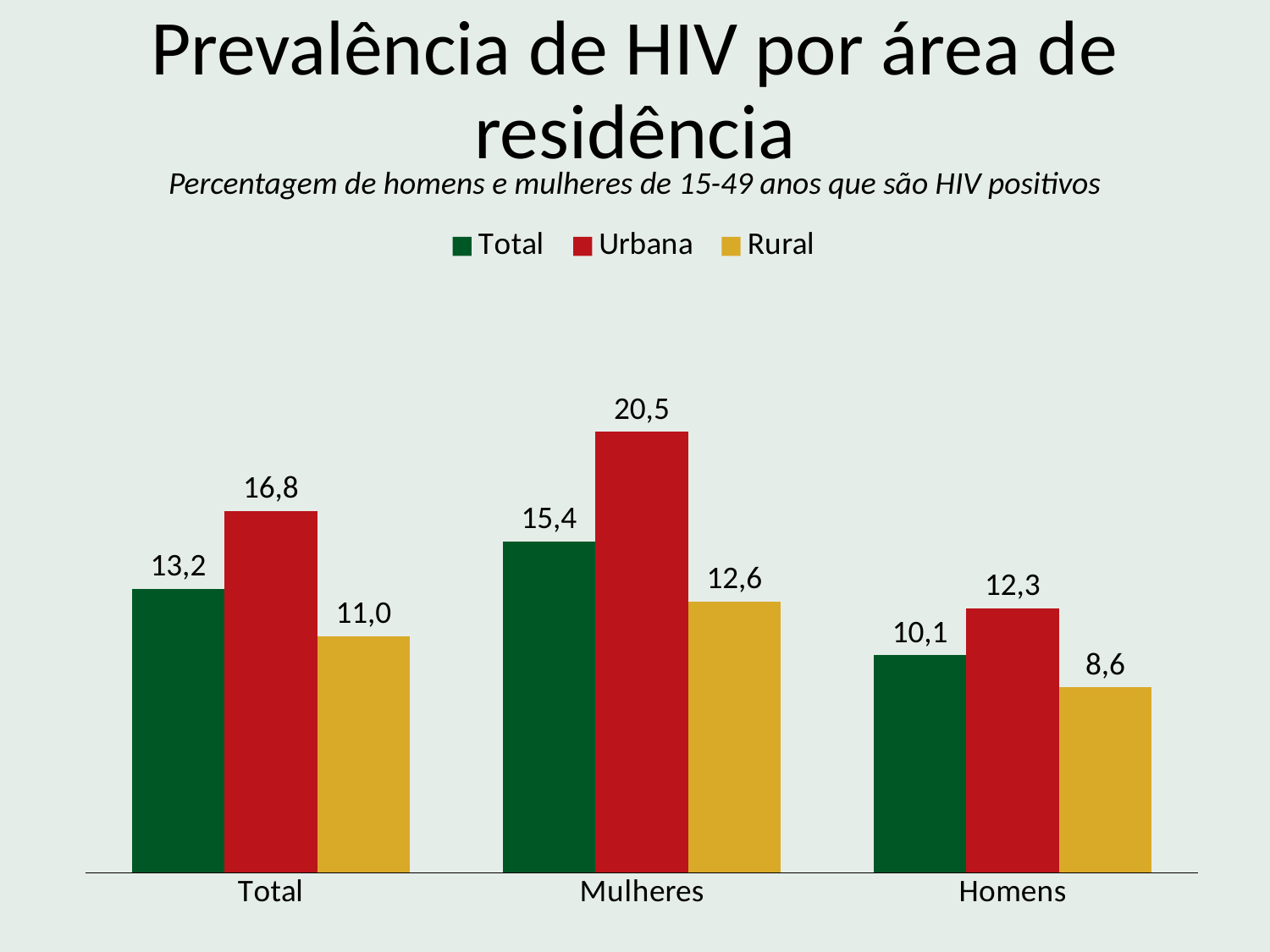

Prevalência de HIV por área de residência
Percentagem de homens e mulheres de 15-49 anos que são HIV positivos

### Chart

| Category | Total | Urbana | Rural |
|---|---|---|---|
| Total | 13.2 | 16.8 | 11.0 |
| Mulheres | 15.4 | 20.5 | 12.6 |
| Homens | 10.1 | 12.3 | 8.6 |